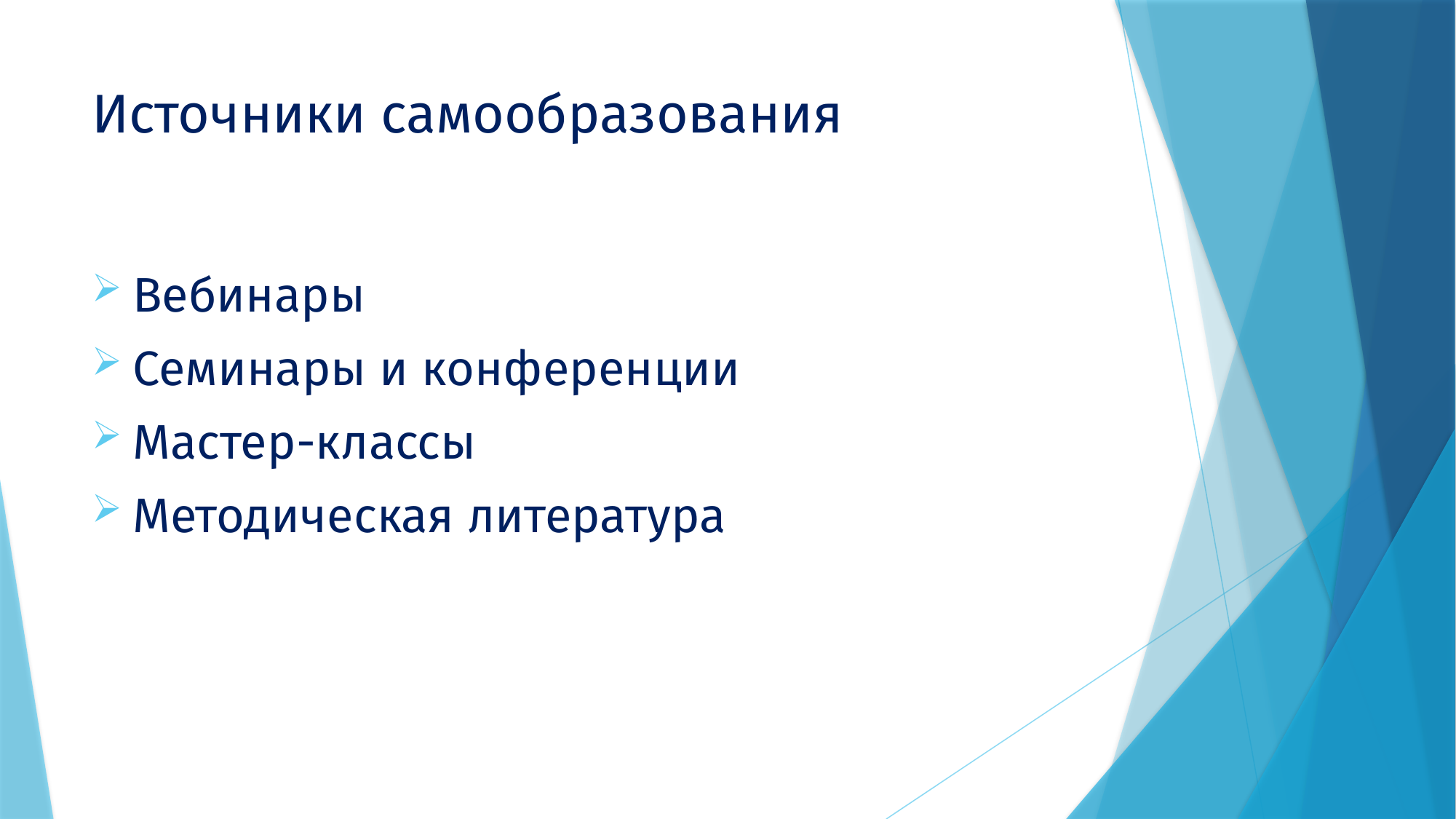

# Источники самообразования
Вебинары
Семинары и конференции
Мастер-классы
Методическая литература